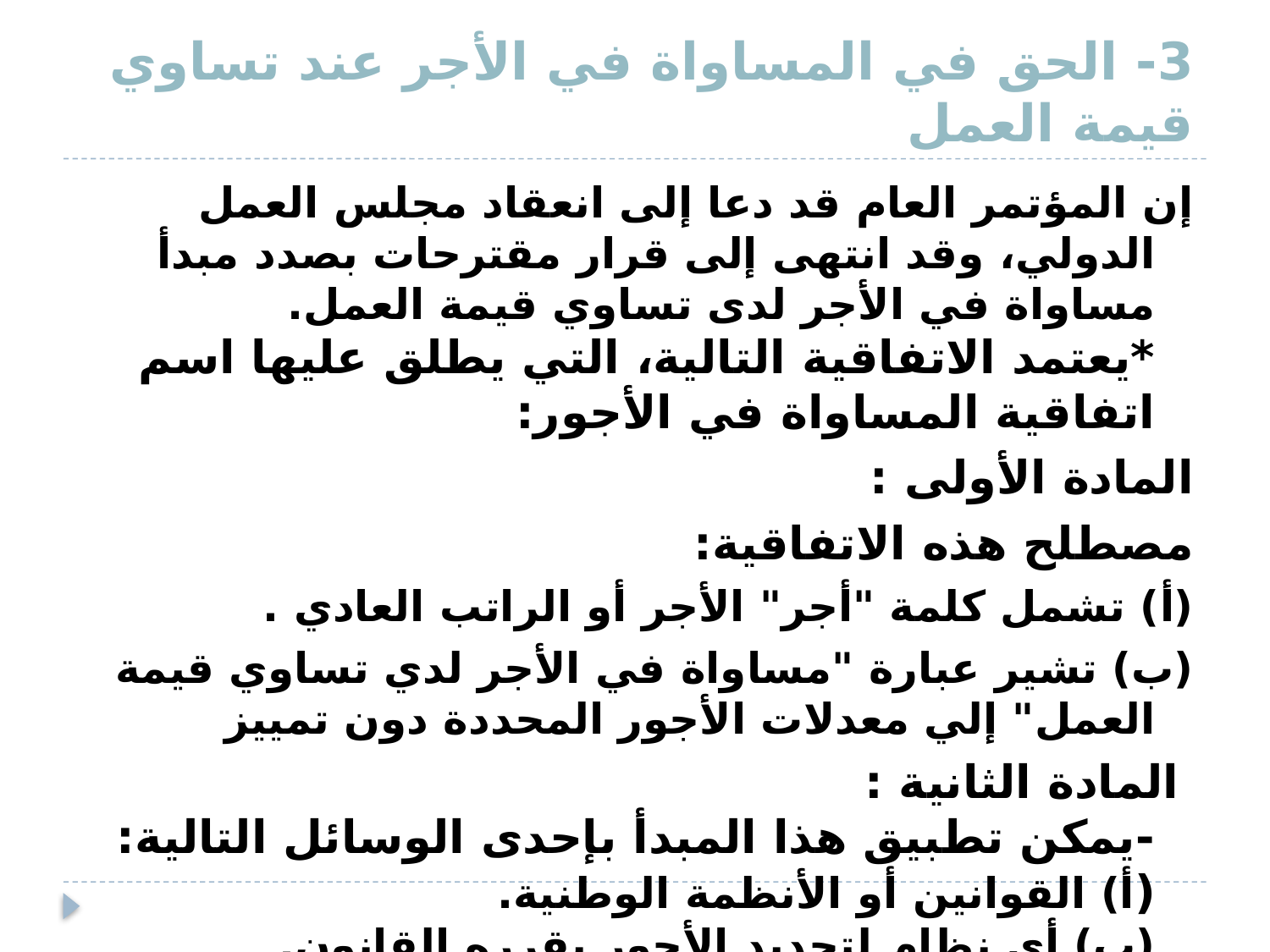

# 3- الحق في المساواة في الأجر عند تساوي قيمة العمل
إن المؤتمر العام قد دعا إلى انعقاد مجلس العمل الدولي، وقد انتهى إلى قرار مقترحات بصدد مبدأ مساواة في الأجر لدى تساوي قيمة العمل.
*يعتمد الاتفاقية التالية، التي يطلق عليها اسم اتفاقية المساواة في الأجور:
المادة الأولى :
مصطلح هذه الاتفاقية:
(أ) تشمل كلمة "أجر" الأجر أو الراتب العادي .
(ب) تشير عبارة "مساواة في الأجر لدي تساوي قيمة العمل" إلي معدلات الأجور المحددة دون تمييز
 المادة الثانية :
-يمكن تطبيق هذا المبدأ بإحدى الوسائل التالية:
(أ) القوانين أو الأنظمة الوطنية.
(ب) أي نظام لتحديد الأجور يقرره القانون.
(ج) الاتفاقات الجماعية بين أصحاب العمل أو العمال.